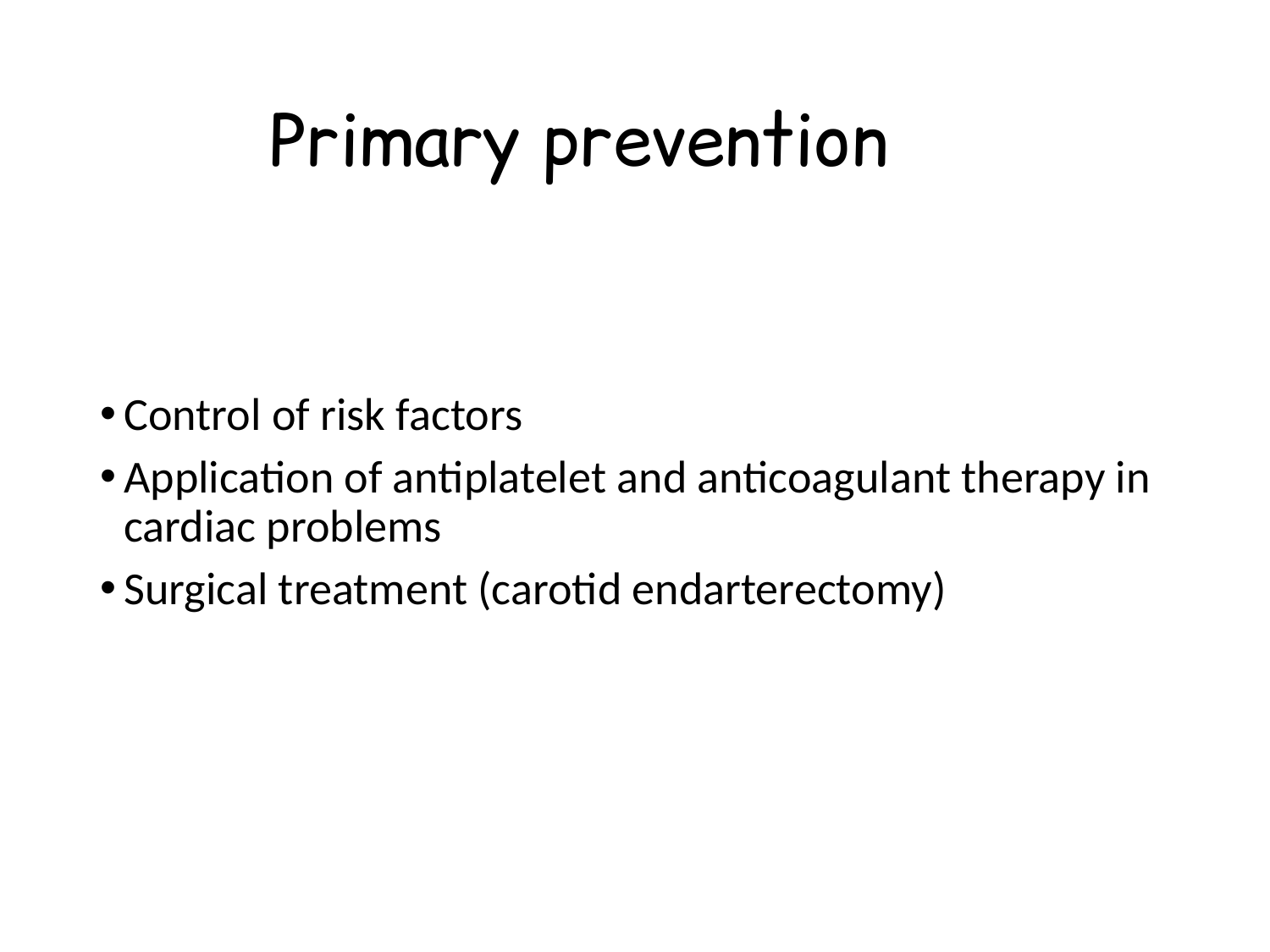

# Primary prevention

Control of risk factors
Application of antiplatelet and anticoagulant therapy in cardiac problems
Surgical treatment (carotid endarterectomy)